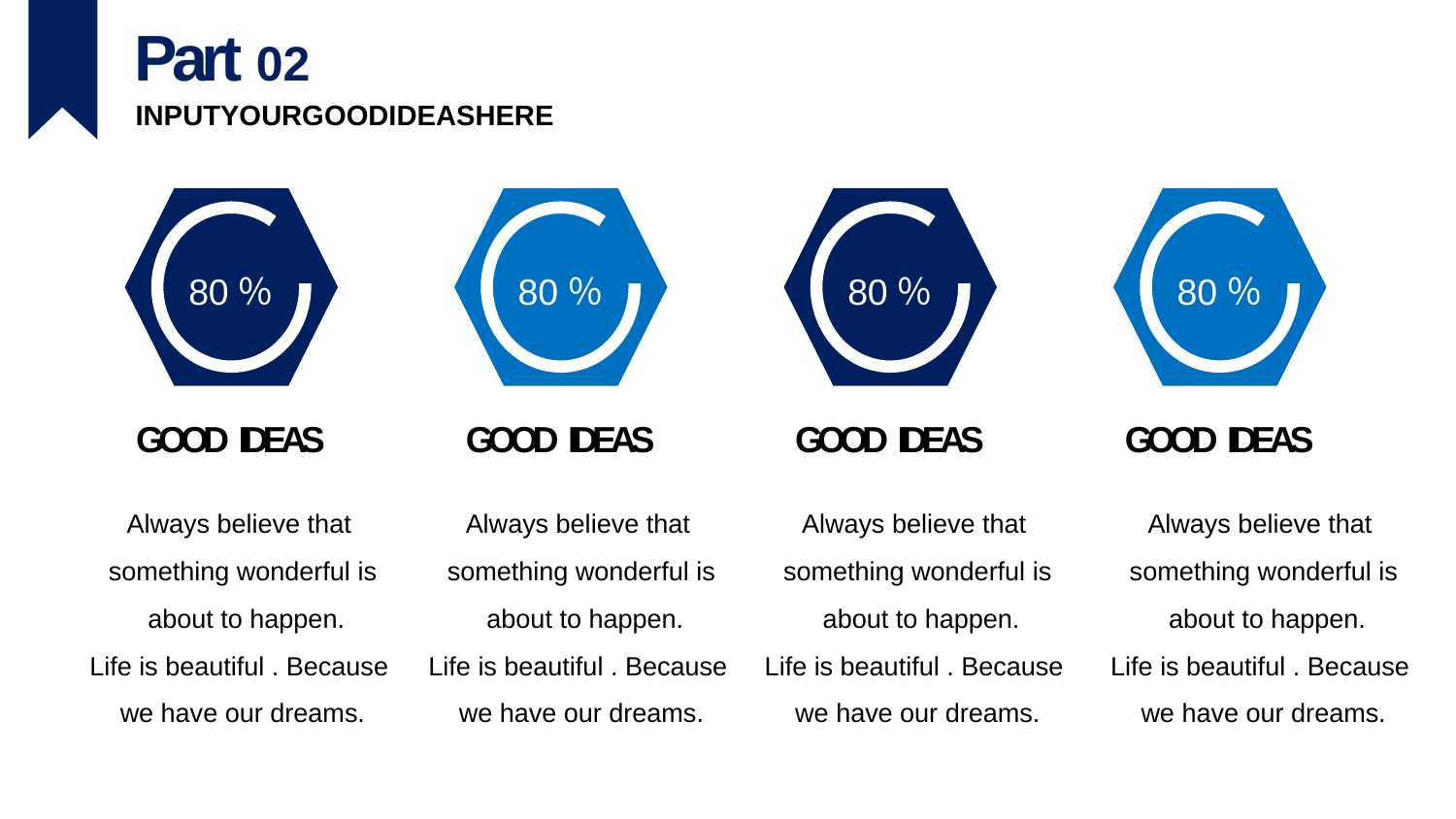

Part 02
INPUTYOURGOODIDEASHERE

80％

80％

80％

80％
GOOD  IDEAS
GOOD  IDEAS
GOOD  IDEAS
GOOD  IDEAS
Always believe that
something wonderful is
 about to happen.
Life is beautiful . Because
we have our dreams.
Always believe that
something wonderful is
 about to happen.
Life is beautiful . Because
we have our dreams.
Always believe that
something wonderful is
 about to happen.
Life is beautiful . Because
we have our dreams.
Always believe that
something wonderful is
 about to happen.
Life is beautiful . Because
we have our dreams.